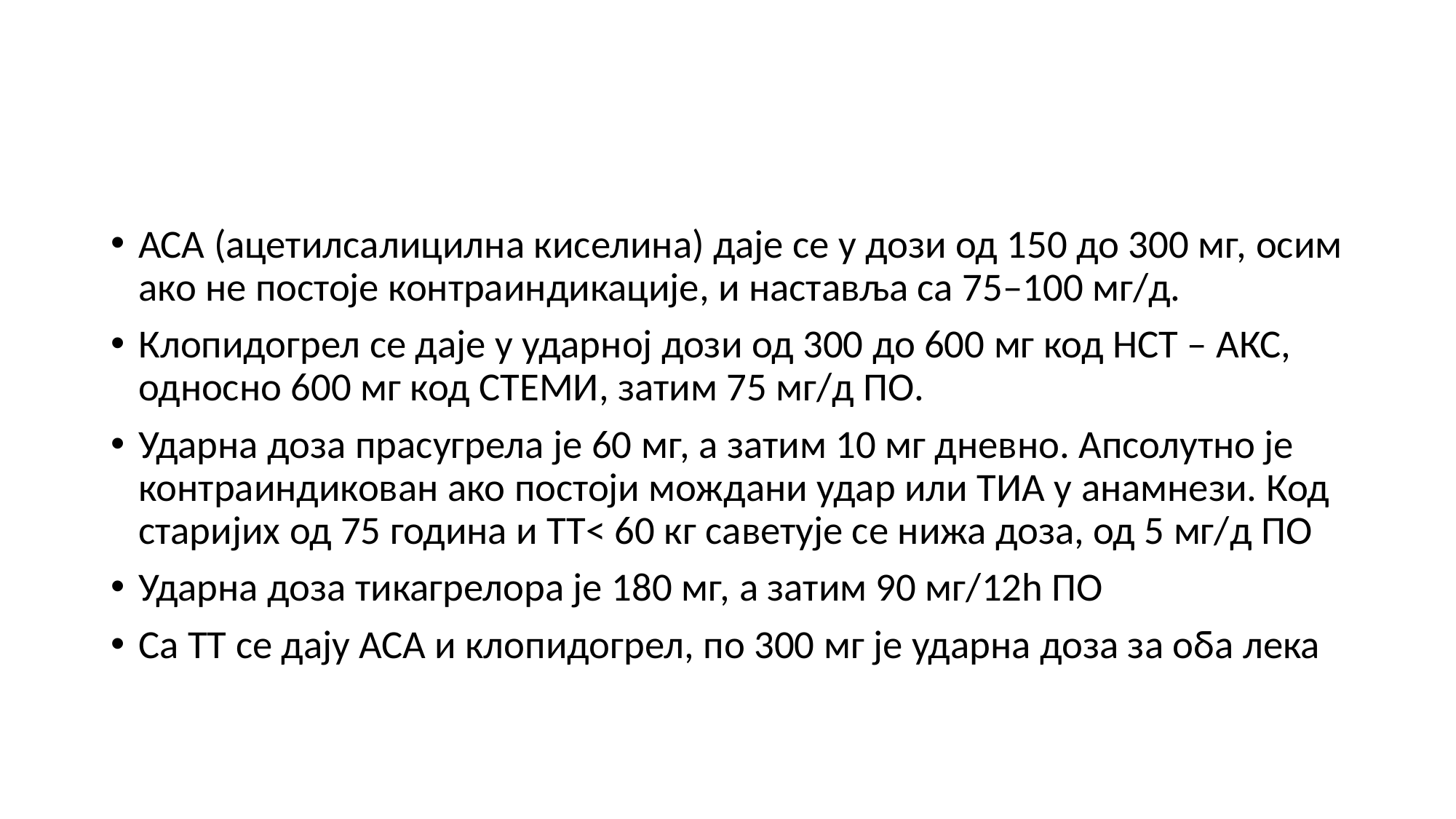

#
АСА (ацетилсалицилна киселина) даје се у дози од 150 до 300 мг, осим ако не постоје контраиндикације, и наставља са 75–100 мг/д.
Клопидогрел се даје у ударној дози од 300 до 600 мг код НСТ – АКС, односно 600 мг код СТЕМИ, затим 75 мг/д ПО.
Ударна доза прасугрела је 60 мг, а затим 10 мг дневно. Апсолутно је контраиндикован ако постоји мождани удар или ТИА у анамнези. Код старијих од 75 година и ТТ< 60 кг саветује се нижа доза, од 5 мг/д ПО
Ударна доза тикагрелора је 180 мг, а затим 90 мг/12h ПО
Са ТТ се дају АСА и клопидогрел, по 300 мг је ударна доза за оба лека